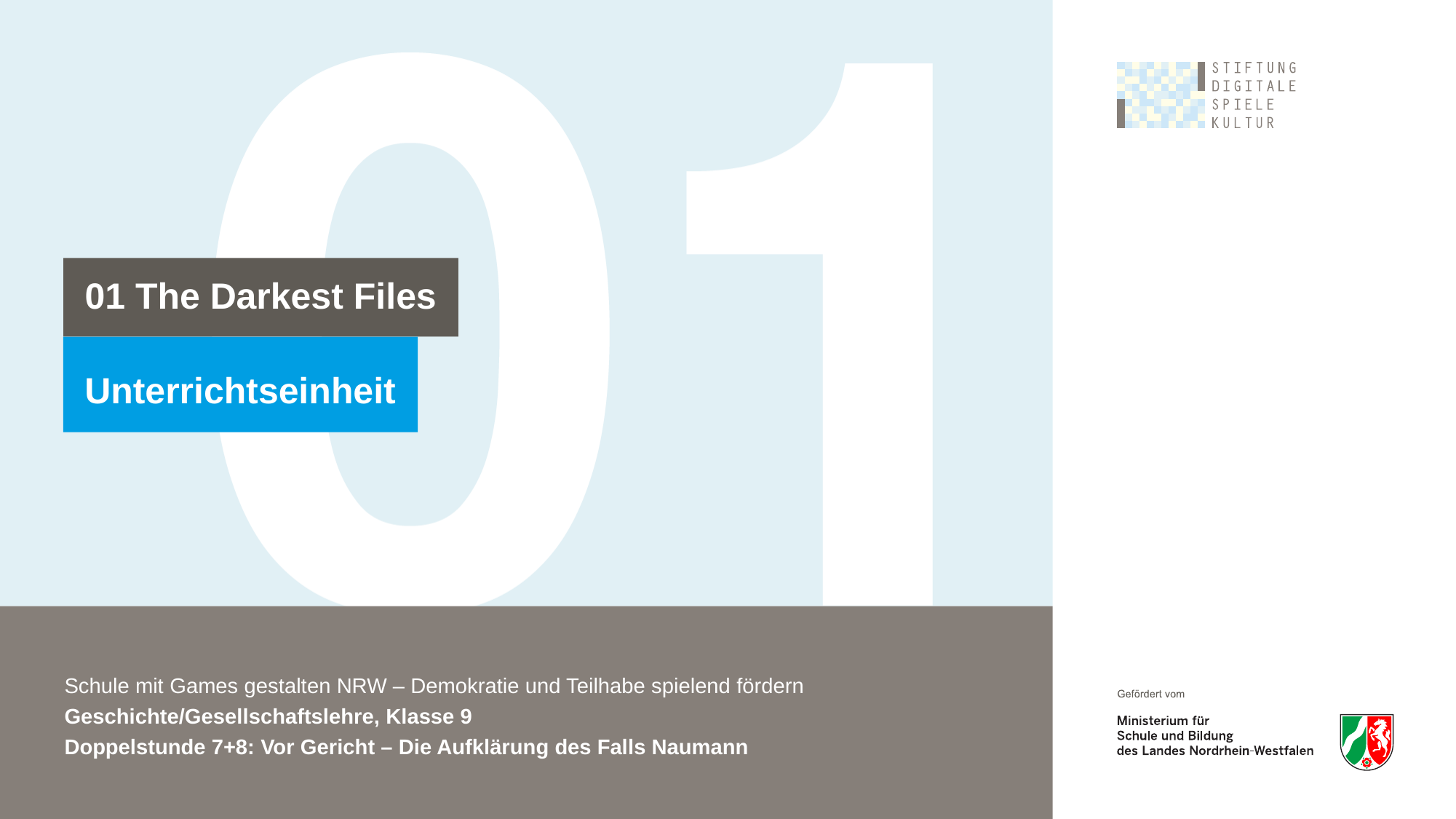

Schule mit Games gestalten NRW – Demokratie und Teilhabe spielend fördern
Geschichte/Gesellschaftslehre, Klasse 9
Doppelstunde 7+8: Vor Gericht – Die Aufklärung des Falls Naumann